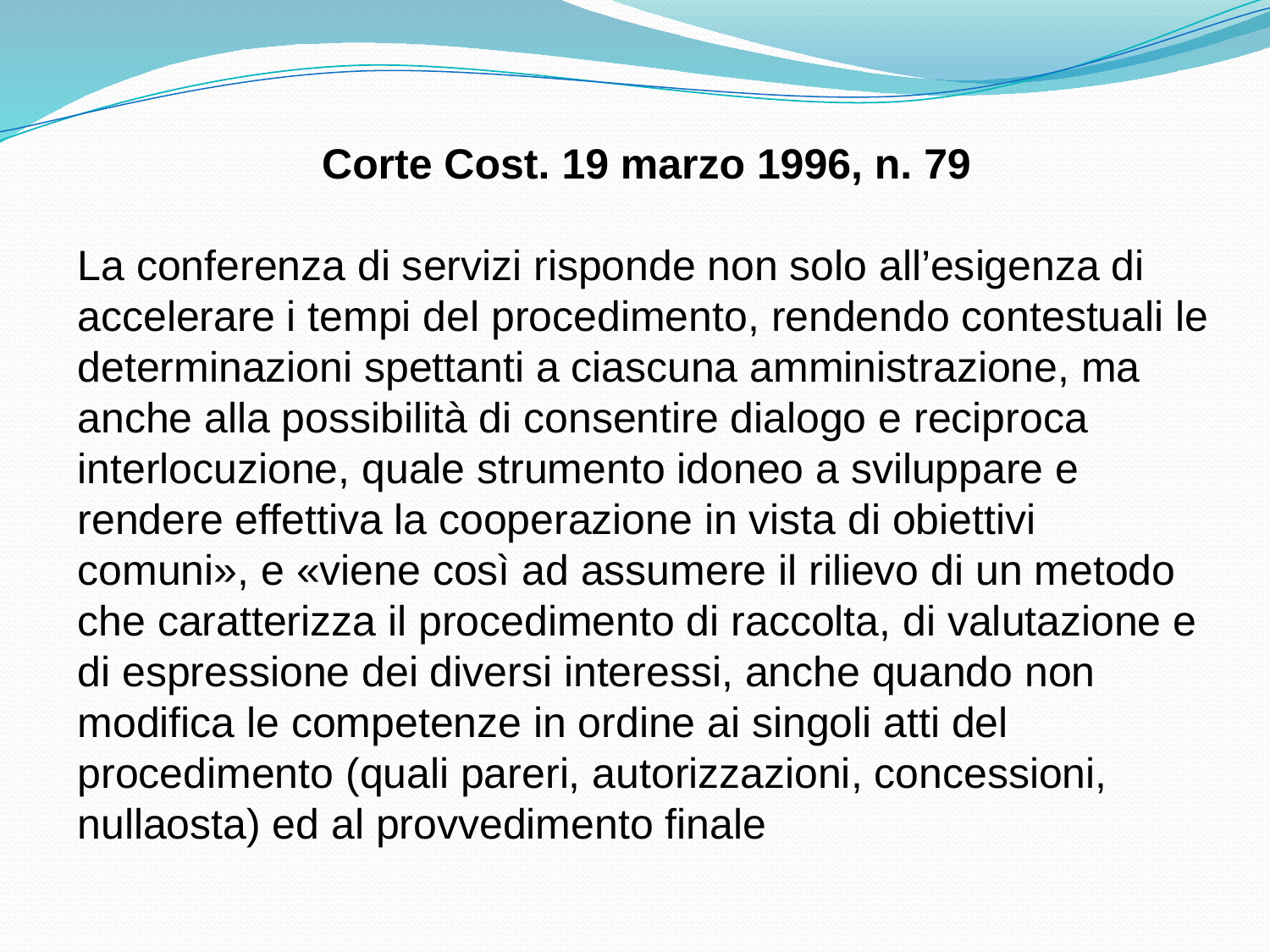

Corte Cost. 19 marzo 1996, n. 79

La conferenza di servizi risponde non solo all’esigenza di accelerare i tempi del procedimento, rendendo contestuali le determinazioni spettanti a ciascuna amministrazione, ma anche alla possibilità di consentire dialogo e reciproca interlocuzione, quale strumento idoneo a sviluppare e rendere effettiva la cooperazione in vista di obiettivi comuni», e «viene così ad assumere il rilievo di un metodo che caratterizza il procedimento di raccolta, di valutazione e di espressione dei diversi interessi, anche quando non modifica le competenze in ordine ai singoli atti del procedimento (quali pareri, autorizzazioni, concessioni, nullaosta) ed al provvedimento finale